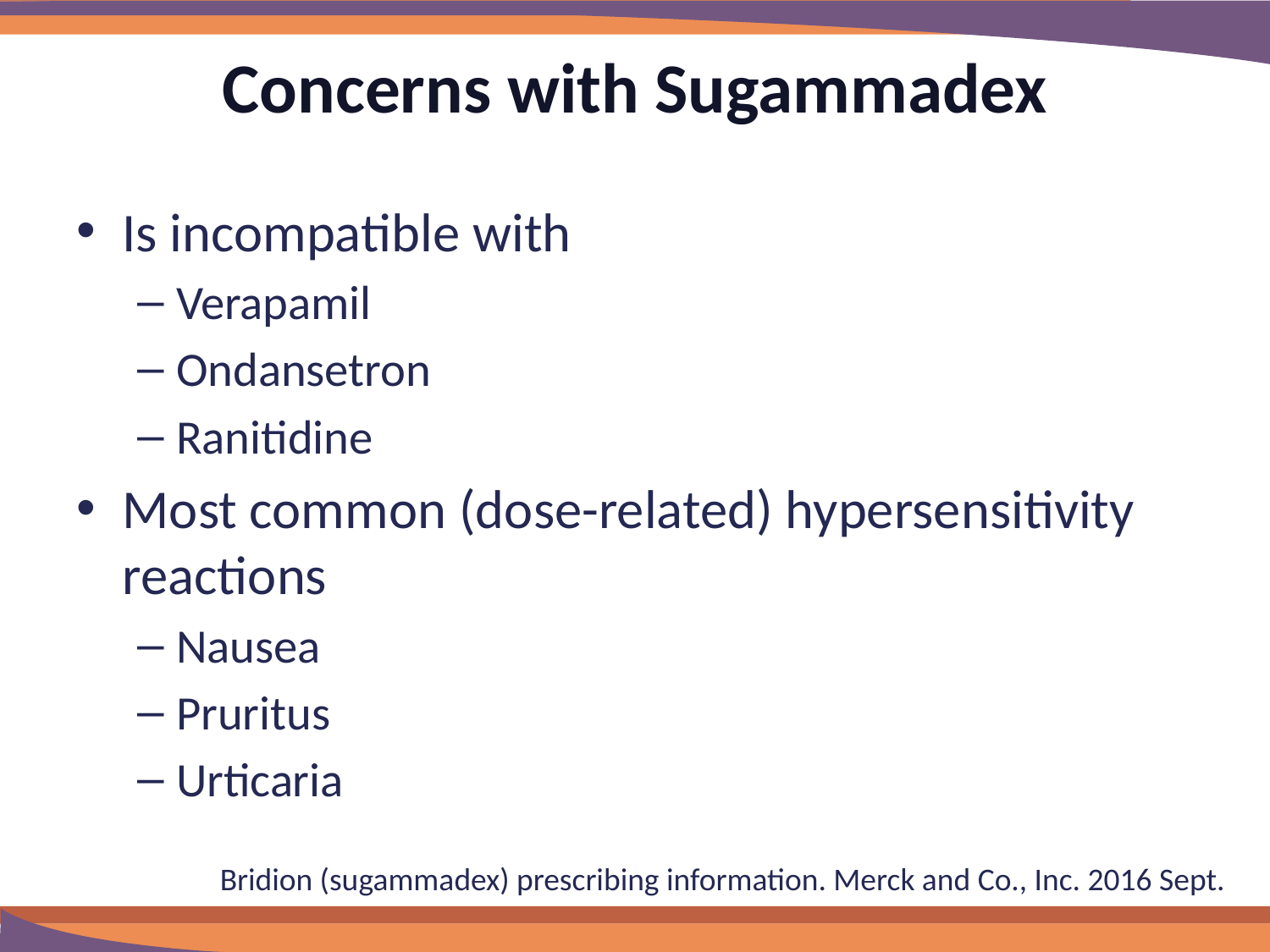

# Concerns with Sugammadex
Is incompatible with
Verapamil
Ondansetron
Ranitidine
Most common (dose-related) hypersensitivity reactions
Nausea
Pruritus
Urticaria

Bridion (sugammadex) prescribing information. Merck and Co., Inc. 2016 Sept.